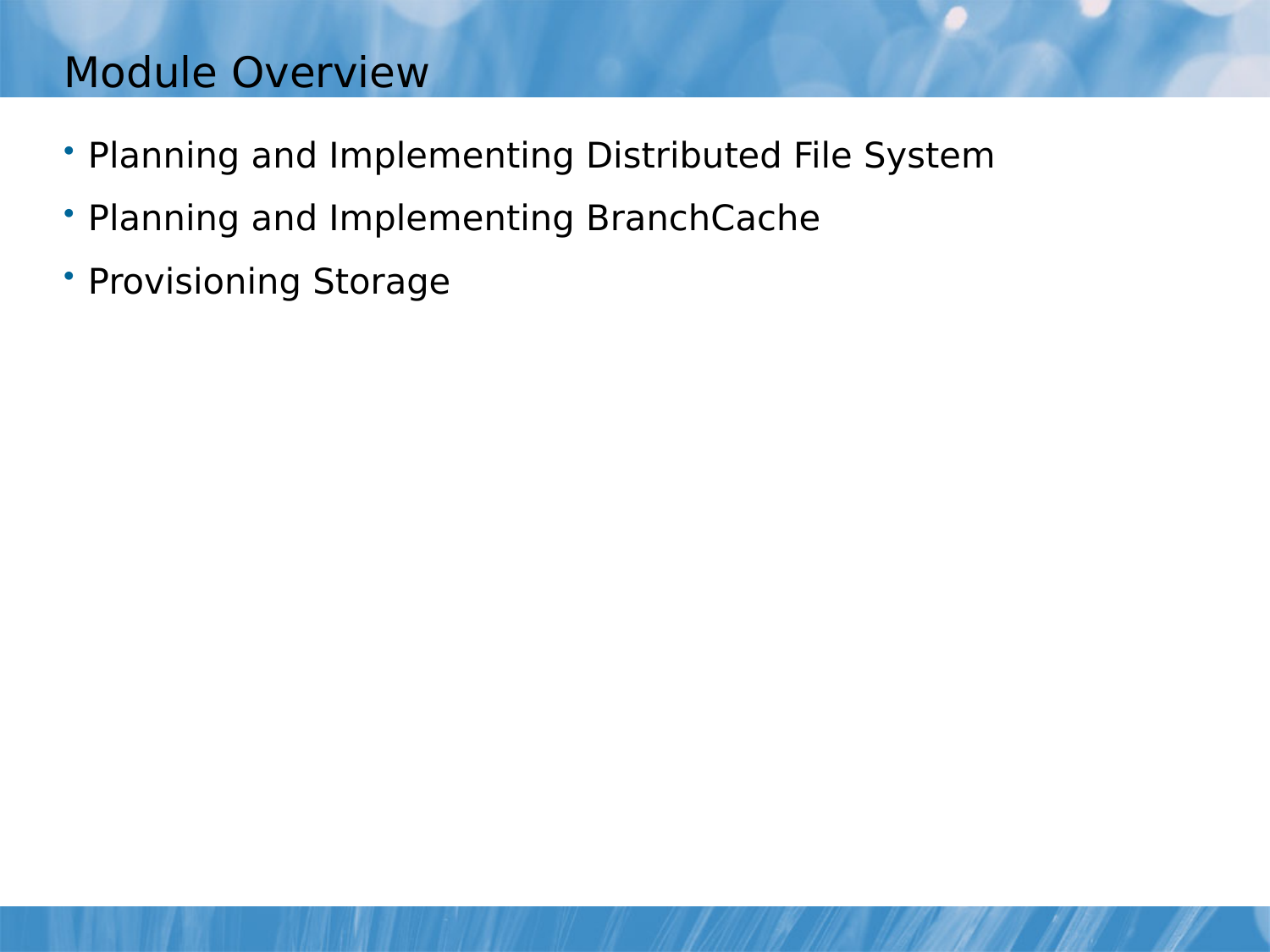

# Module Overview
Planning and Implementing Distributed File System
Planning and Implementing BranchCache
Provisioning Storage